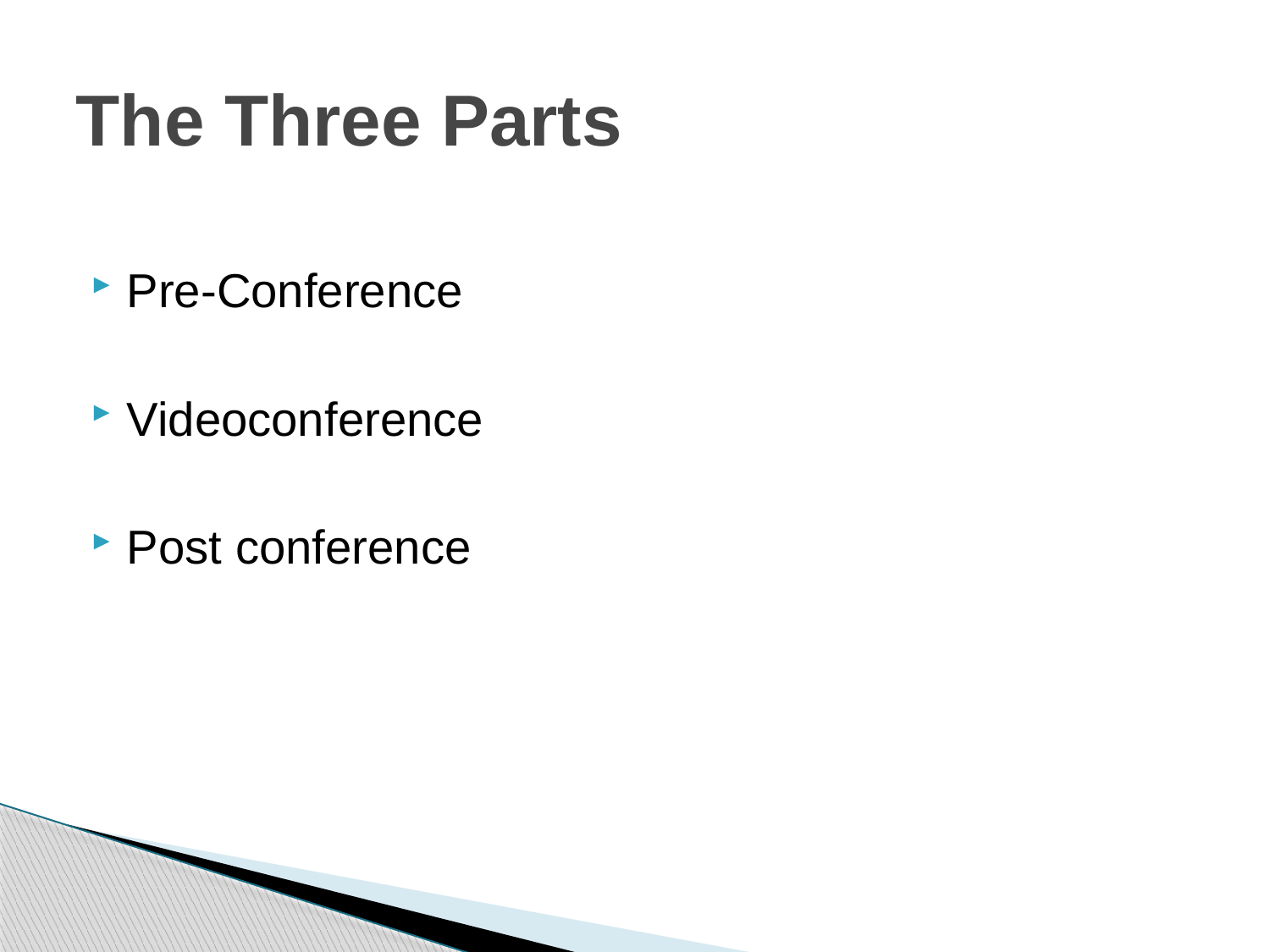

# The Three Parts
Pre-Conference

Videoconference

Post conference